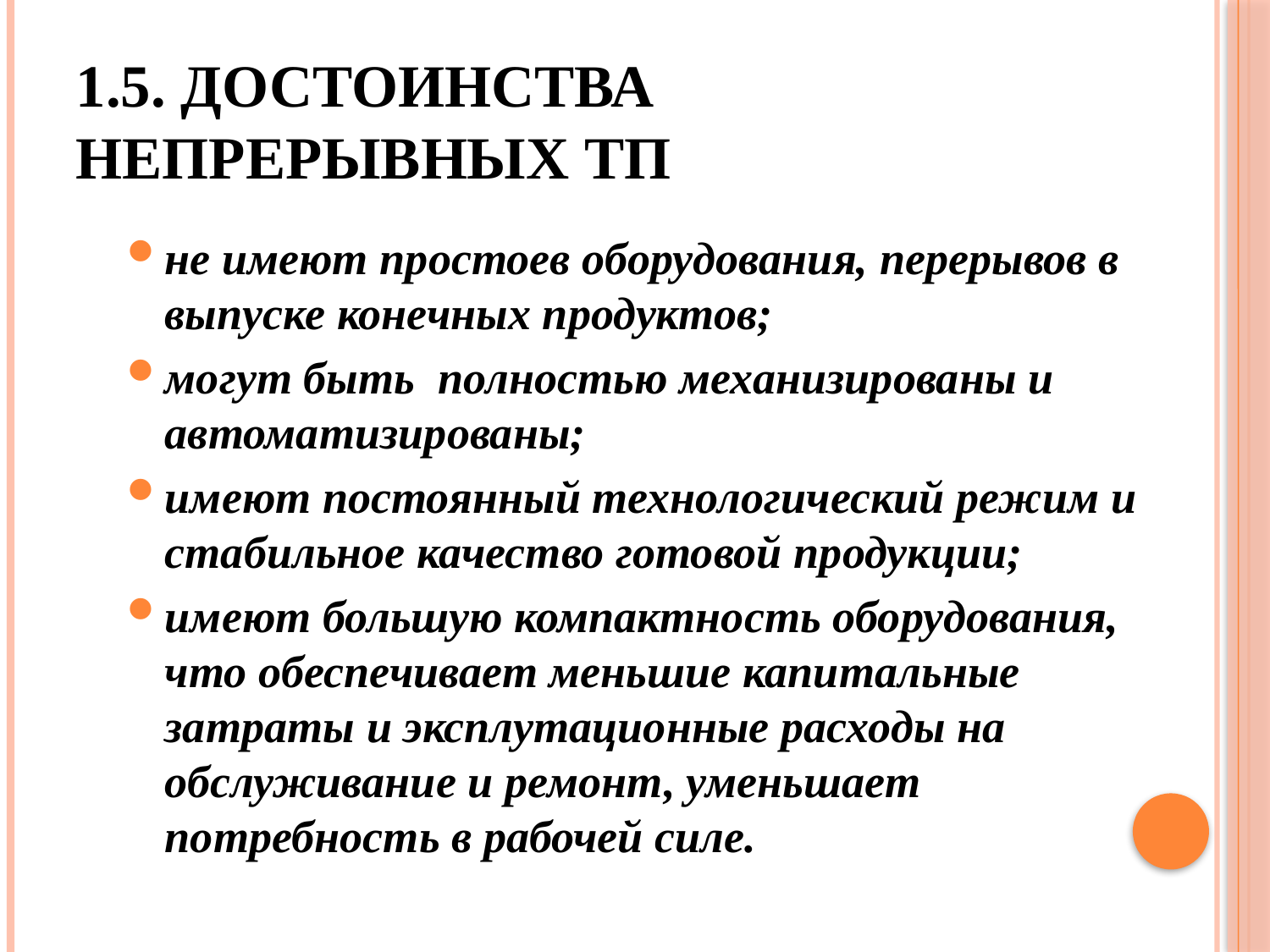

# 1.5. Достоинства непрерывных ТП
не имеют простоев оборудования, перерывов в выпуске конечных продуктов;
могут быть  полностью механизированы и автоматизированы;
имеют постоянный технологический режим и стабильное качество готовой продукции;
имеют большую компактность оборудования, что обеспечивает меньшие капитальные затраты и эксплутационные расходы на обслуживание и ремонт, уменьшает потребность в рабочей силе.